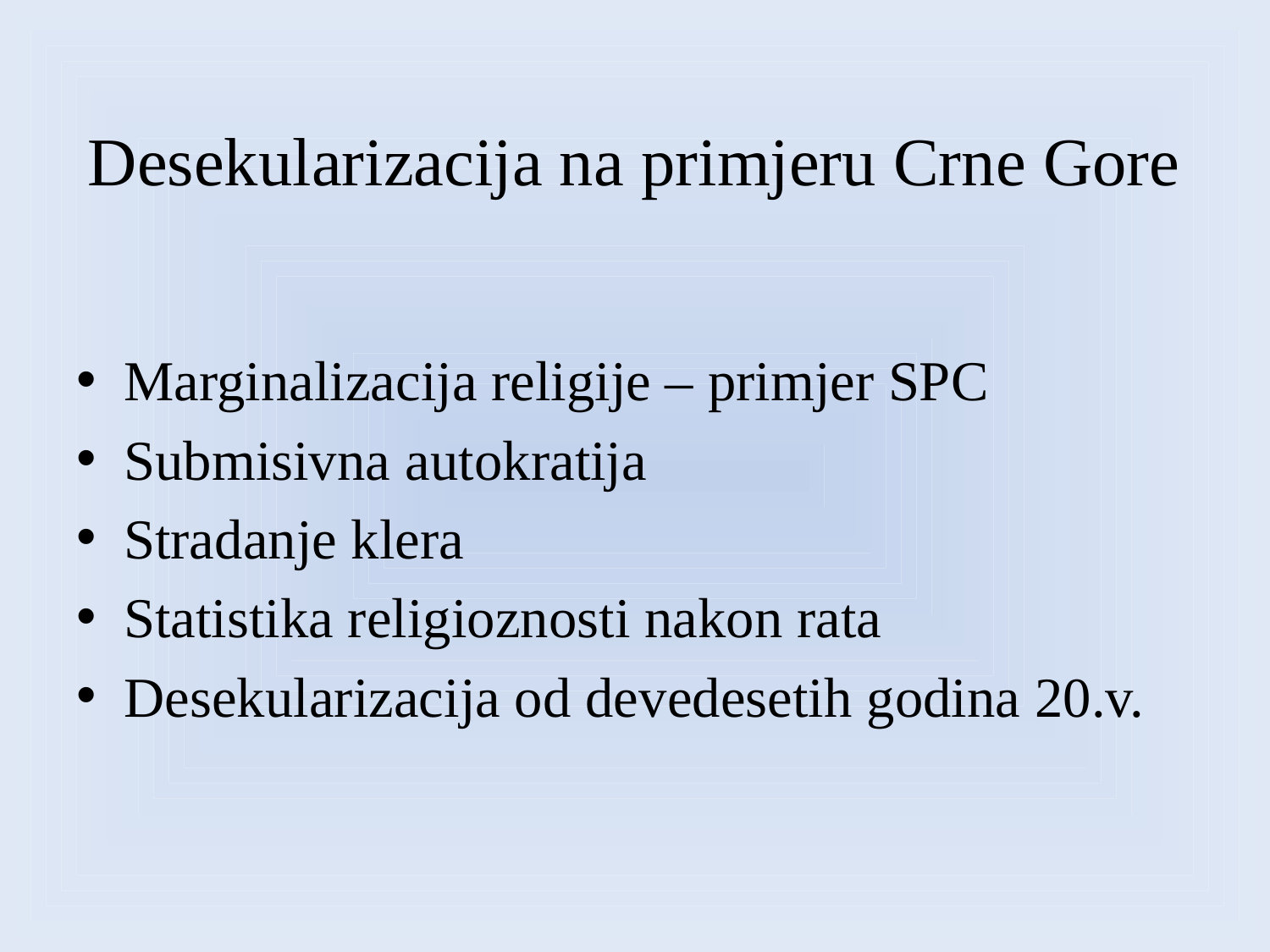

# Desekularizacija na primjeru Crne Gore
Marginalizacija religije – primjer SPC
Submisivna autokratija
Stradanje klera
Statistika religioznosti nakon rata
Desekularizacija od devedesetih godina 20.v.